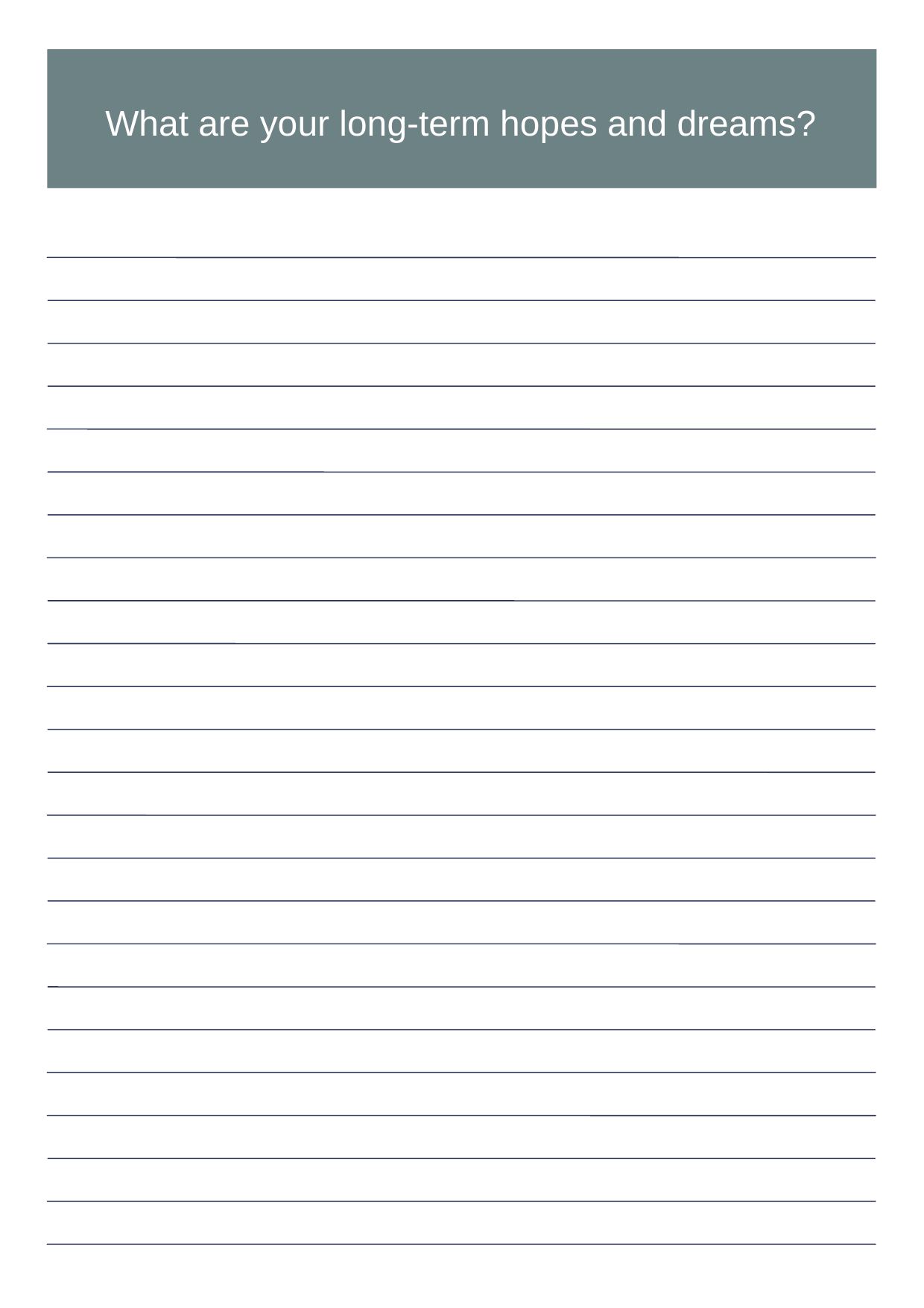

What are your long-term hopes and dreams?